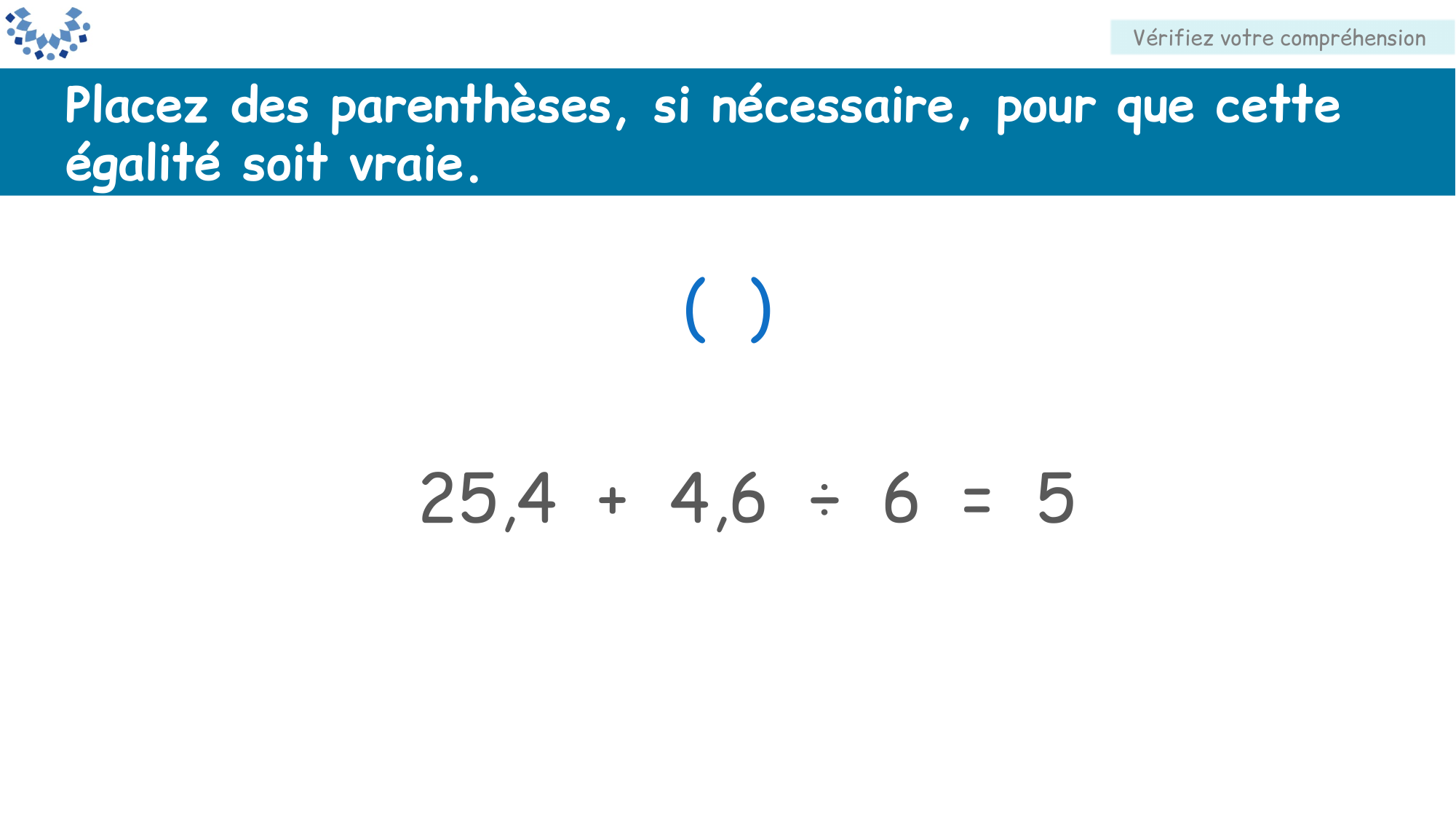

Vérifiez votre compréhension
Placez des parenthèses, si nécessaire, pour que cette égalité soit vraie.
(  )
25,4  +  4,6  ÷  6  =  5